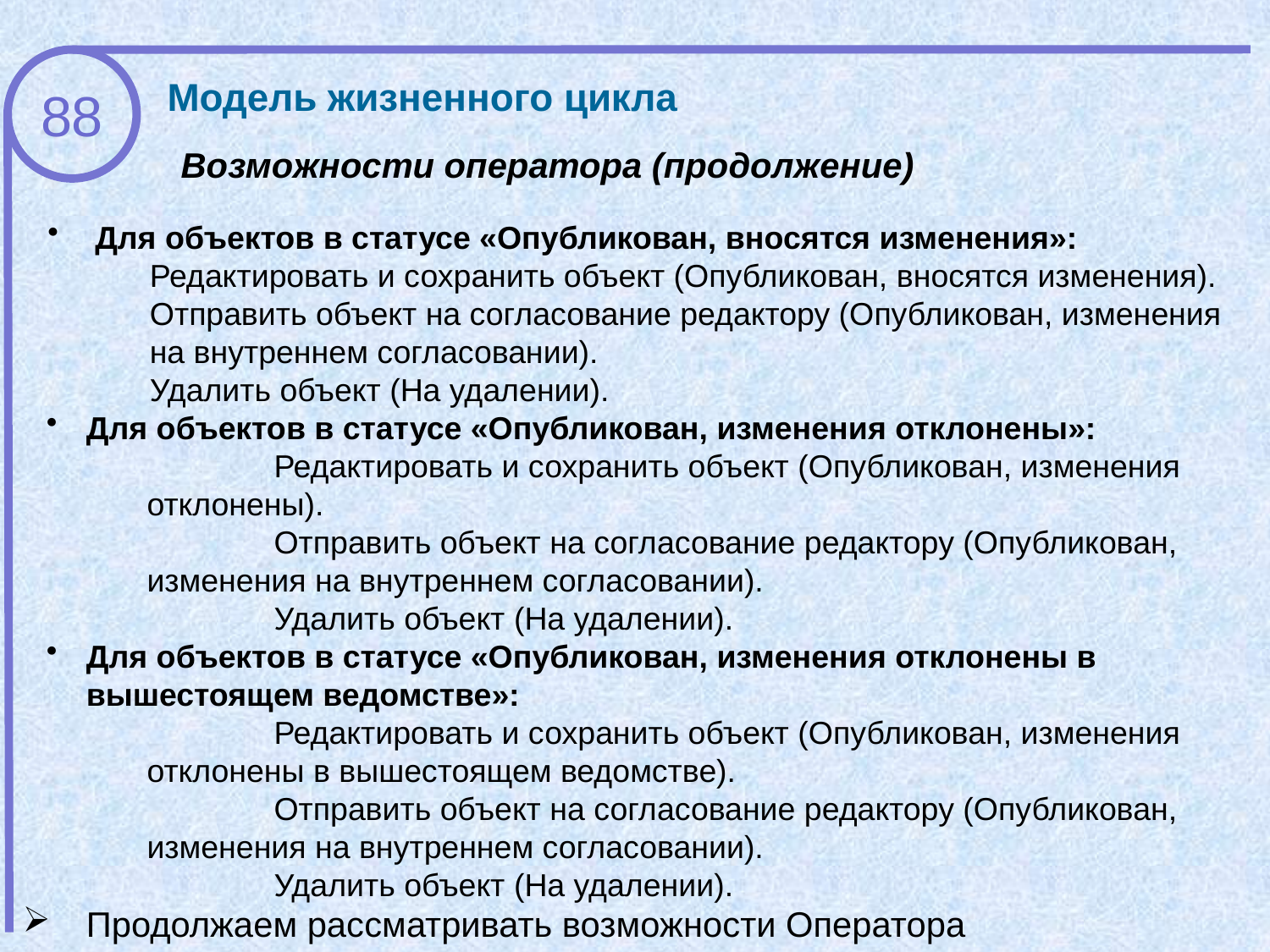

Модель жизненного цикла
88
Возможности оператора (продолжение)
 Для объектов в статусе «Опубликован, вносятся изменения»:
Редактировать и сохранить объект (Опубликован, вносятся изменения).
Отправить объект на согласование редактору (Опубликован, изменения на внутреннем согласовании).
Удалить объект (На удалении).
Для объектов в статусе «Опубликован, изменения отклонены»:
	Редактировать и сохранить объект (Опубликован, изменения отклонены).
	Отправить объект на согласование редактору (Опубликован, изменения на внутреннем согласовании).
	Удалить объект (На удалении).
Для объектов в статусе «Опубликован, изменения отклонены в вышестоящем ведомстве»:
	Редактировать и сохранить объект (Опубликован, изменения отклонены в вышестоящем ведомстве).
	Отправить объект на согласование редактору (Опубликован, изменения на внутреннем согласовании).
	Удалить объект (На удалении).

Продолжаем рассматривать возможности Оператора